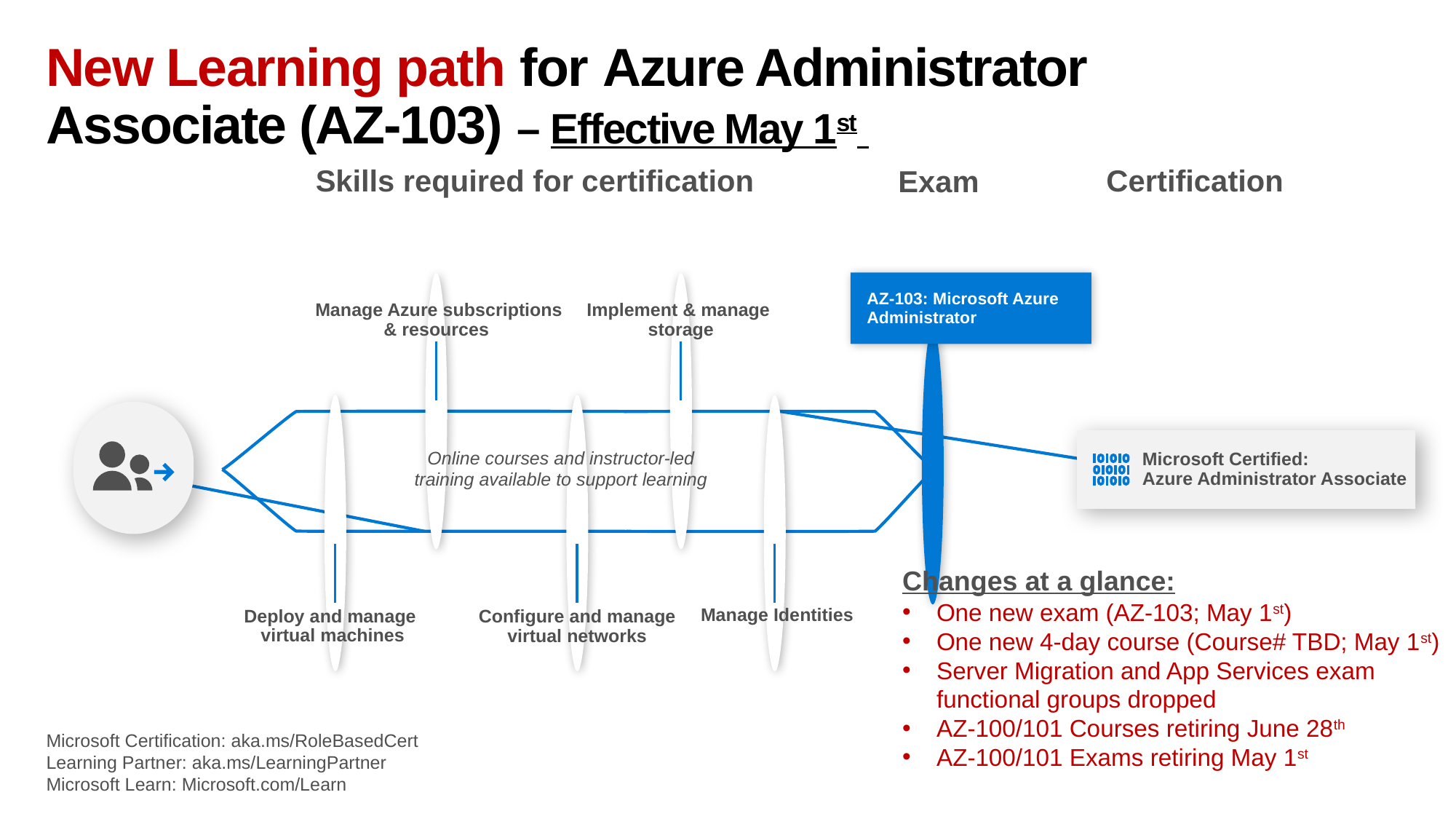

# New Learning path for Azure Administrator Associate (AZ-103) – Effective May 1st
Skills required for certification
Certification
Exam
AZ-103: Microsoft Azure Administrator

 Manage Azure subscriptions
& resources

Implement & manage
storage

Deploy and manage
virtual machines

 Configure and manage
virtual networks

 Manage Identities

Microsoft Certified:
Azure Administrator Associate

Online courses and instructor-led training available to support learning
Changes at a glance:
One new exam (AZ-103; May 1st)
One new 4-day course (Course# TBD; May 1st)
Server Migration and App Services exam functional groups dropped
AZ-100/101 Courses retiring June 28th
AZ-100/101 Exams retiring May 1st
Microsoft Certification: aka.ms/RoleBasedCert
Learning Partner: aka.ms/LearningPartner
Microsoft Learn: Microsoft.com/Learn